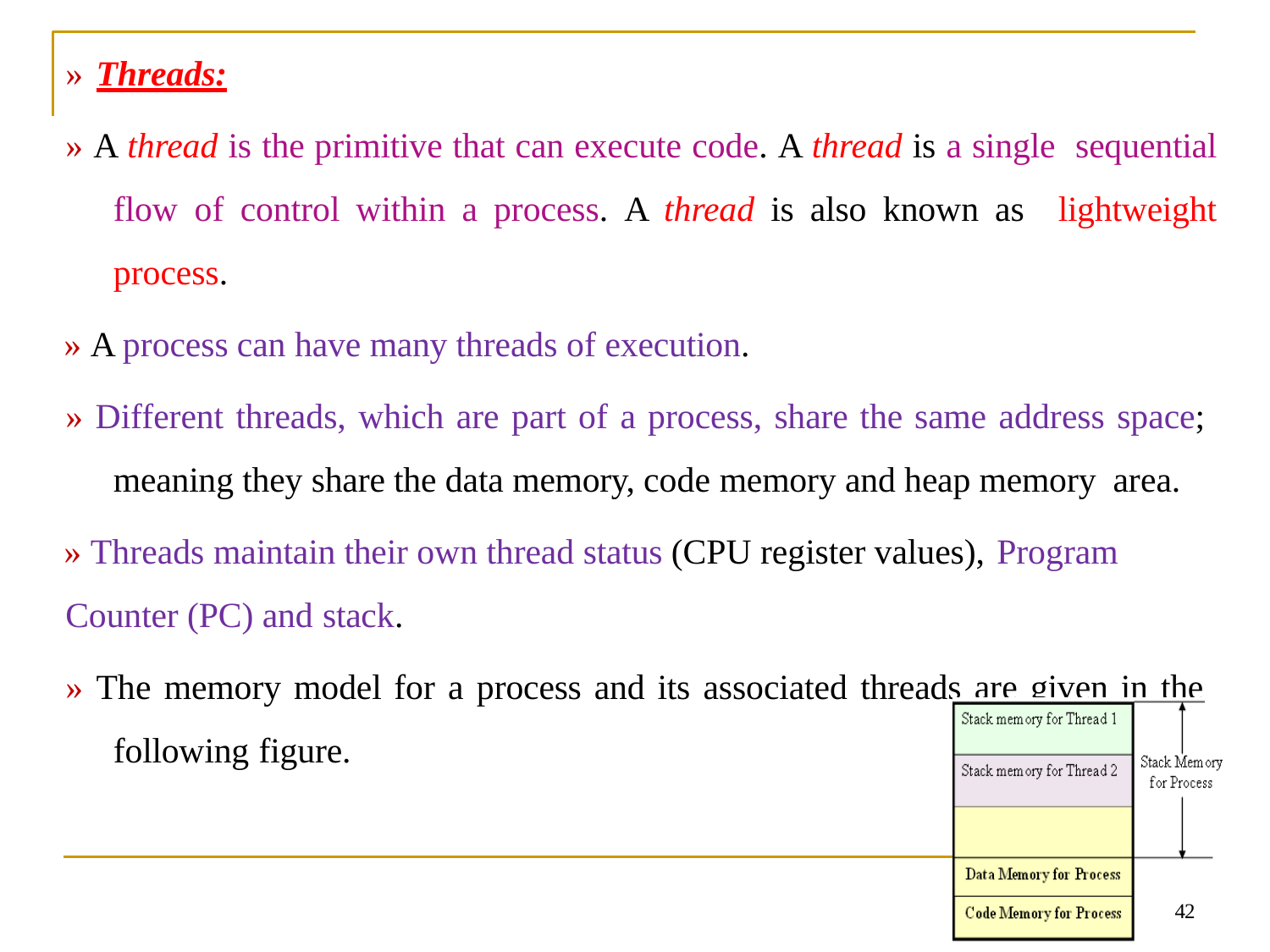

» Threads:
» A thread is the primitive that can execute code. A thread is a single  sequential flow of control within a process. A thread is also known as  lightweight process.
» A process can have many threads of execution.
» Different threads, which are part of a process, share the same address space;  meaning they share the data memory, code memory and heap memory area.
» Threads maintain their own thread status (CPU register values), Program
Counter (PC) and stack.
» The memory model for a process and its associated threads are given in the  following figure.

42